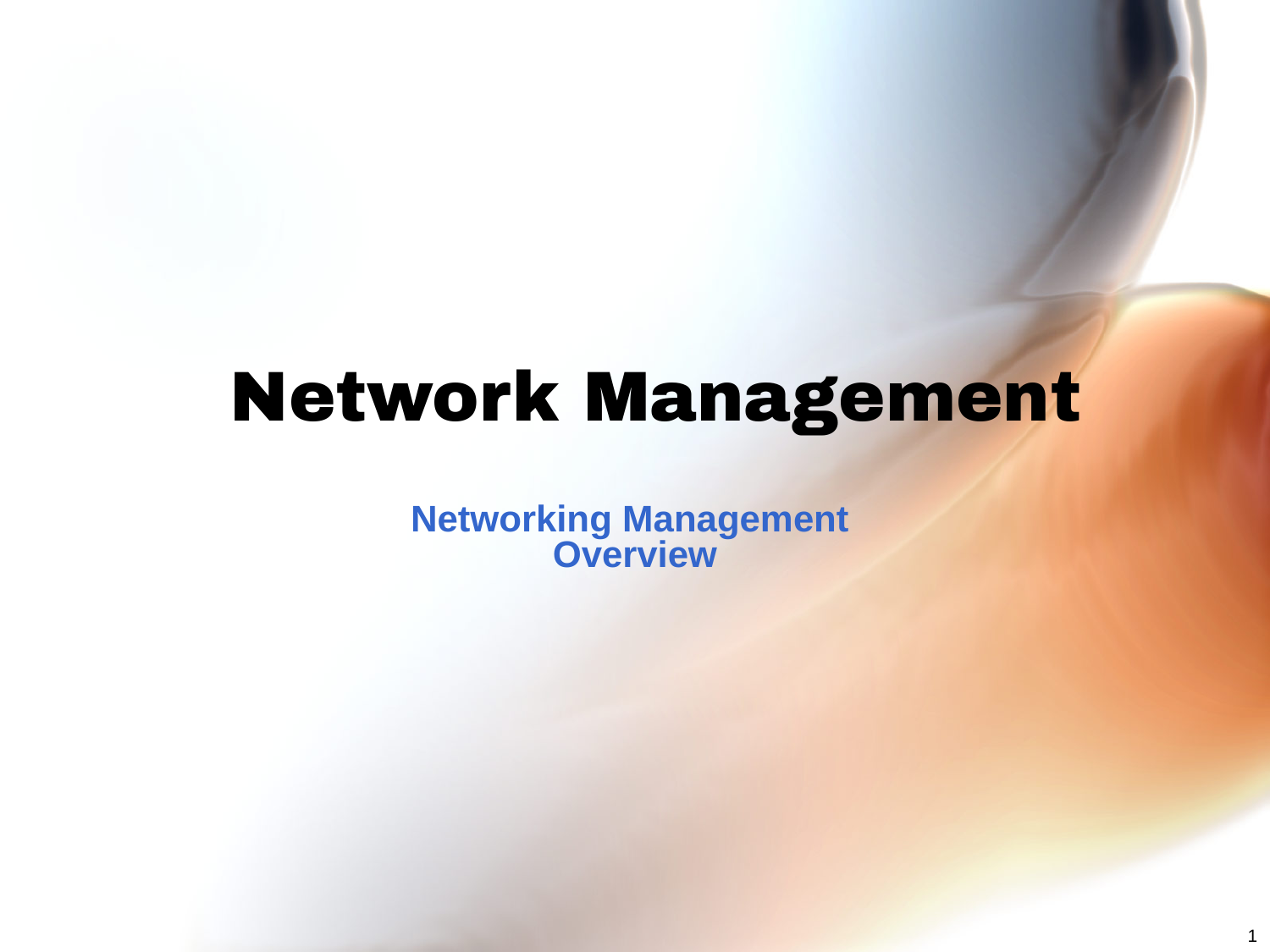

# Network Management
Networking Management
Overview

1